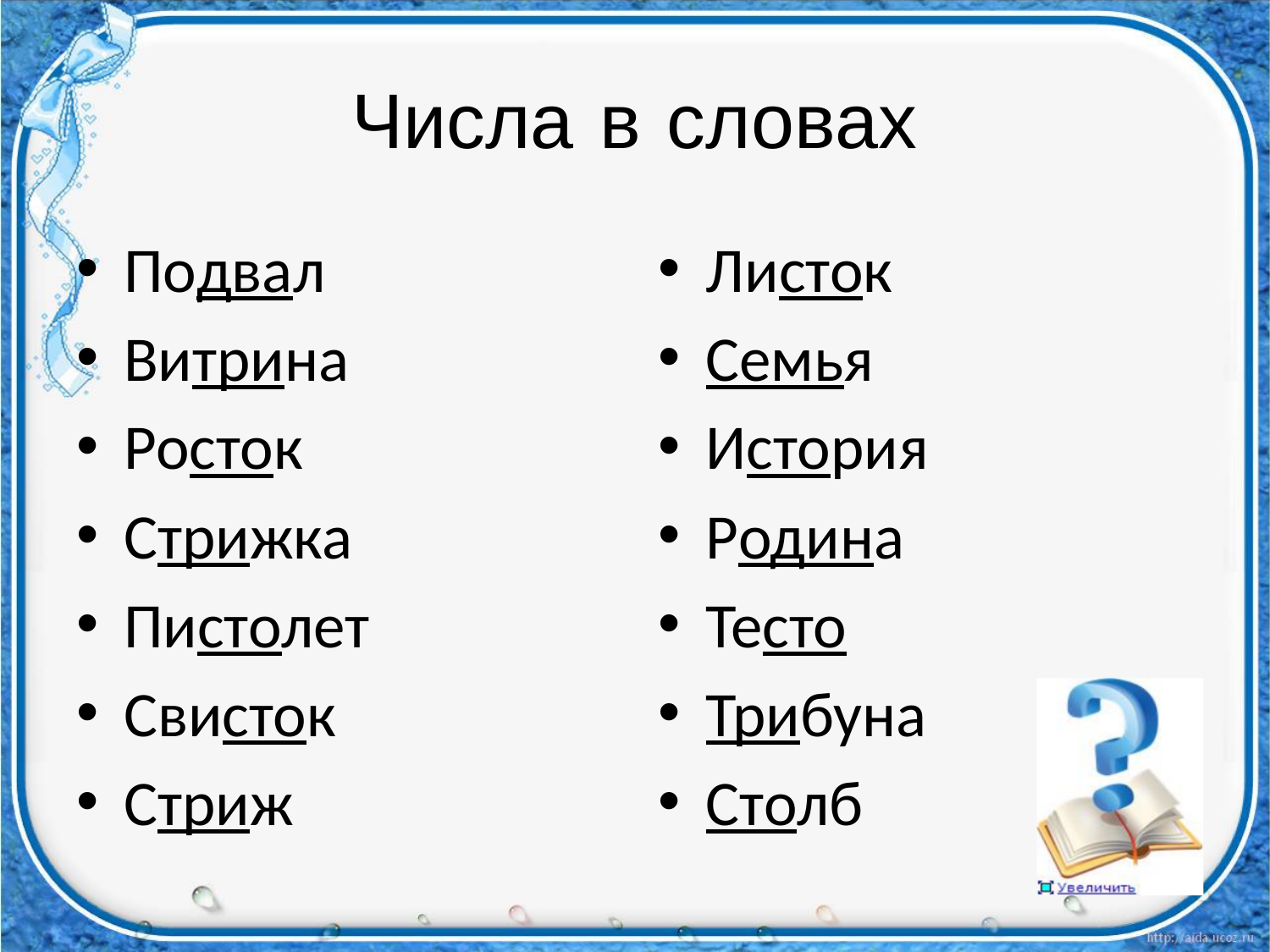

# Числа в словах
Подвал
Витрина
Росток
Стрижка
Пистолет
Свисток
Стриж
Листок
Семья
История
Родина
Тесто
Трибуна
Столб